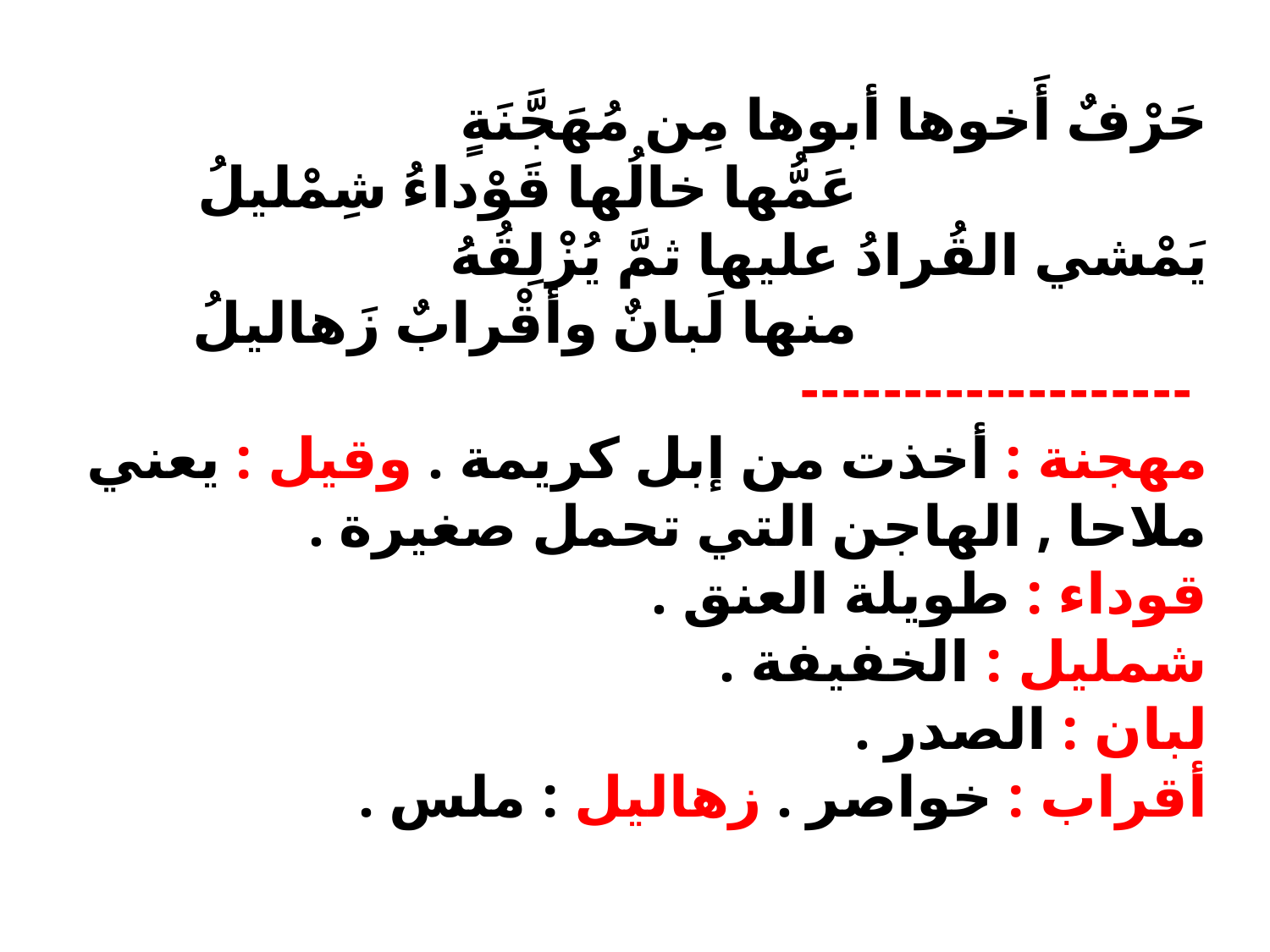

حَرْفٌ أَخوها أبوها مِن مُهَجَّنَةٍ 
                        عَمُّها خالُها قَوْداءُ شِمْليلُ
يَمْشي القُرادُ عليها ثمَّ يُزْلِقُهُ
                        منها لَبانٌ وأقْرابٌ زَهاليلُ
 -------------------
مهجنة : أخذت من إبل كريمة . وقيل : يعني ملاحا , الهاجن التي تحمل صغيرة .
قوداء : طويلة العنق .
شمليل : الخفيفة .
لبان : الصدر .
أقراب : خواصر . زهاليل : ملس .